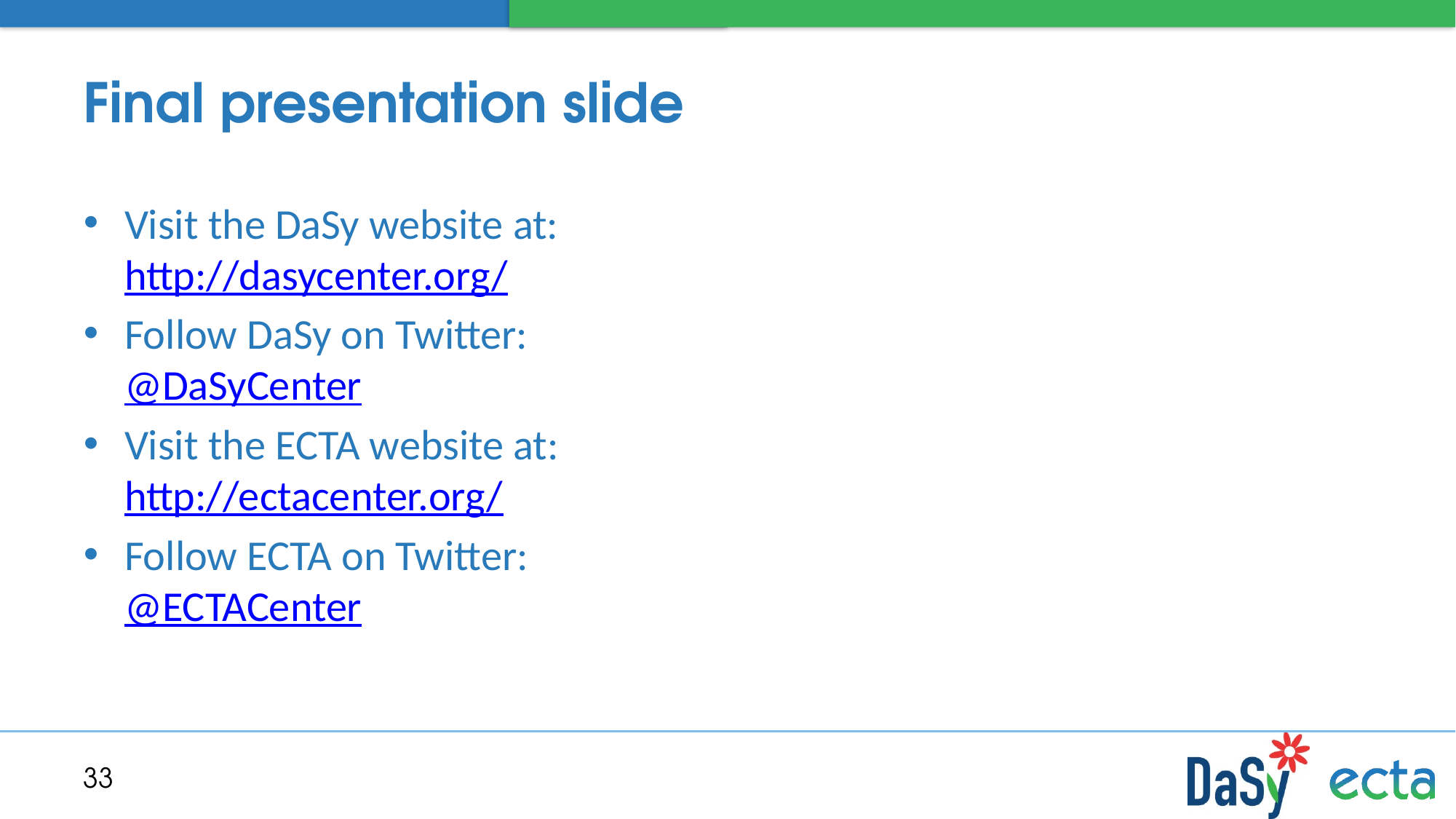

# Final presentation slide
Visit the DaSy website at:
http://dasycenter.org/
Follow DaSy on Twitter:
@DaSyCenter
Visit the ECTA website at:
http://ectacenter.org/
Follow ECTA on Twitter:
@ECTACenter

33